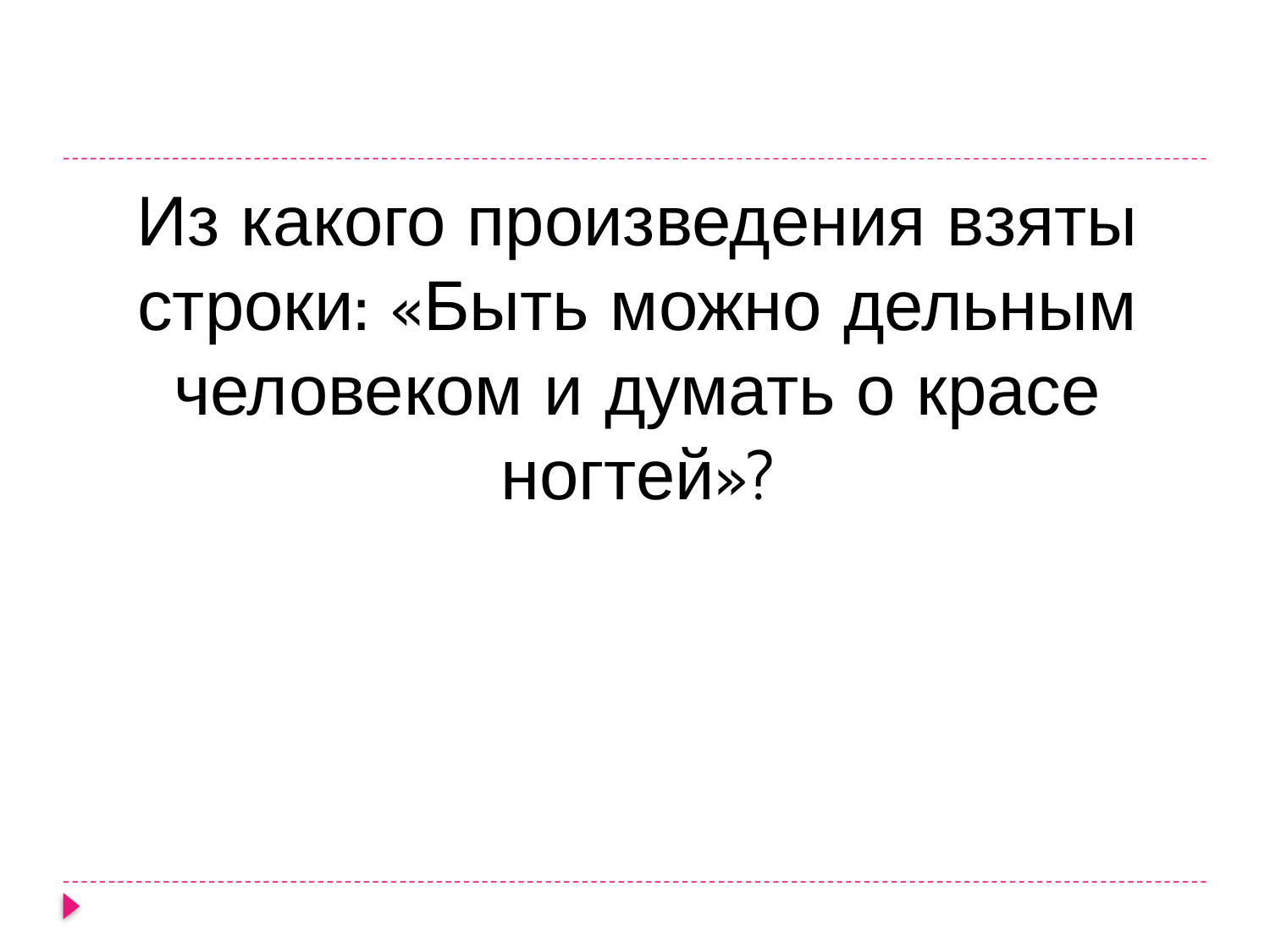

Из какого произведения взяты строки: «Быть можно дельным человеком и думать о красе ногтей»?